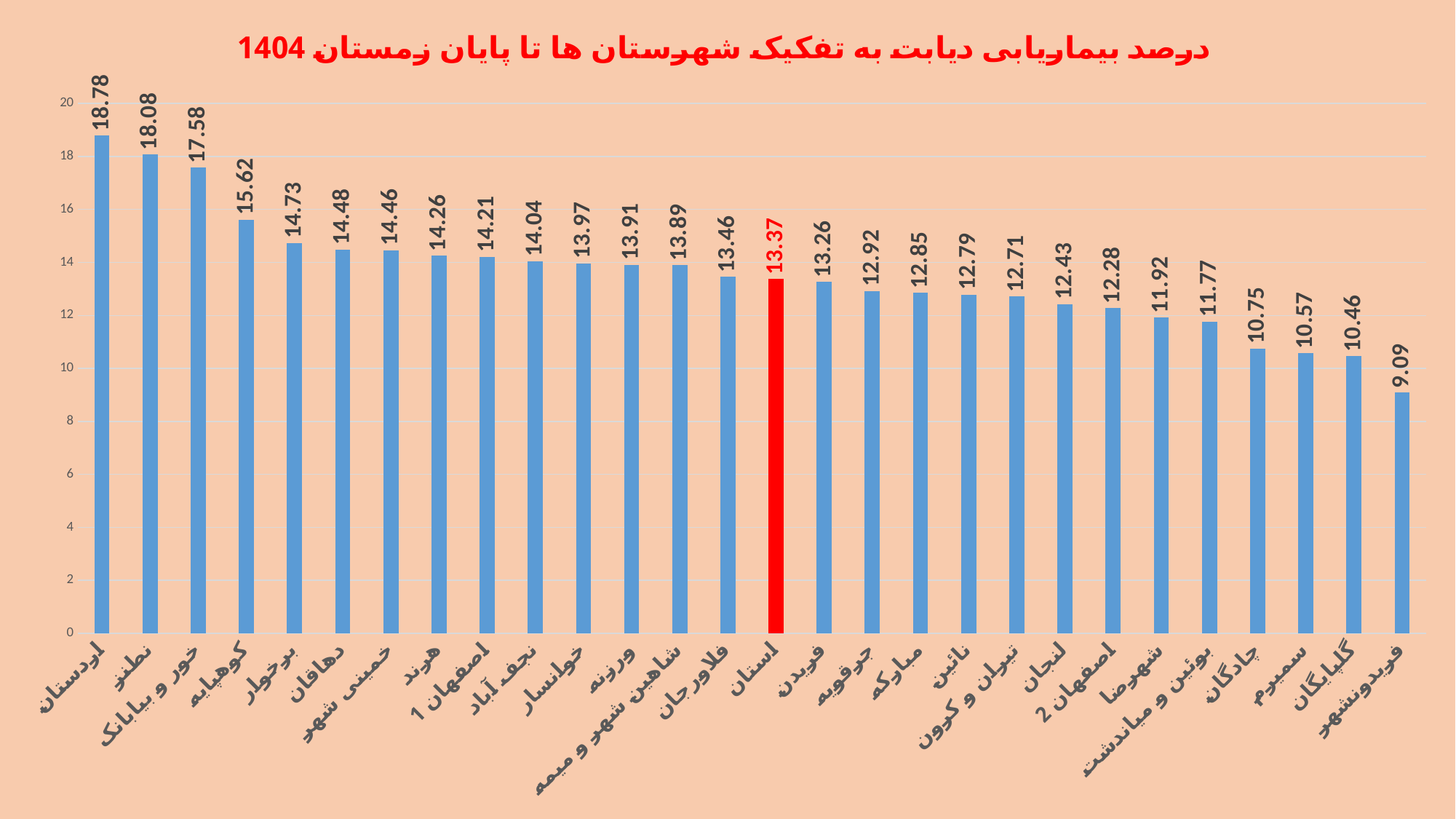

### Chart: درصد بیماریابی دیابت به تفکیک شهرستان ها تا پایان زمستان 1404

| Category | شیوع دیابت تا زمستان1404 |
|---|---|
| اردستان | 18.78 |
| نطنز | 18.08 |
| خور و بیابانک | 17.58 |
| کوهپایه | 15.62 |
| برخوار | 14.73 |
| دهاقان | 14.48 |
| خمینی شهر | 14.46 |
| هرند | 14.26 |
| اصفهان 1 | 14.21 |
| نجف آباد | 14.04 |
| خوانسار | 13.97 |
| ورزنه | 13.91 |
| شاهین شهر و میمه | 13.89 |
| فلاورجان | 13.46 |
| استان | 13.37 |
| فریدن | 13.26 |
| جرقویه | 12.92 |
| مبارکه | 12.85 |
| نائین | 12.79 |
| تیران و کرون | 12.71 |
| لنجان | 12.43 |
| اصفهان 2 | 12.28 |
| شهرضا | 11.92 |
| بوئین و میاندشت | 11.77 |
| چادگان | 10.75 |
| سمیرم | 10.57 |
| گلپایگان | 10.46 |
| فریدونشهر | 9.09 |